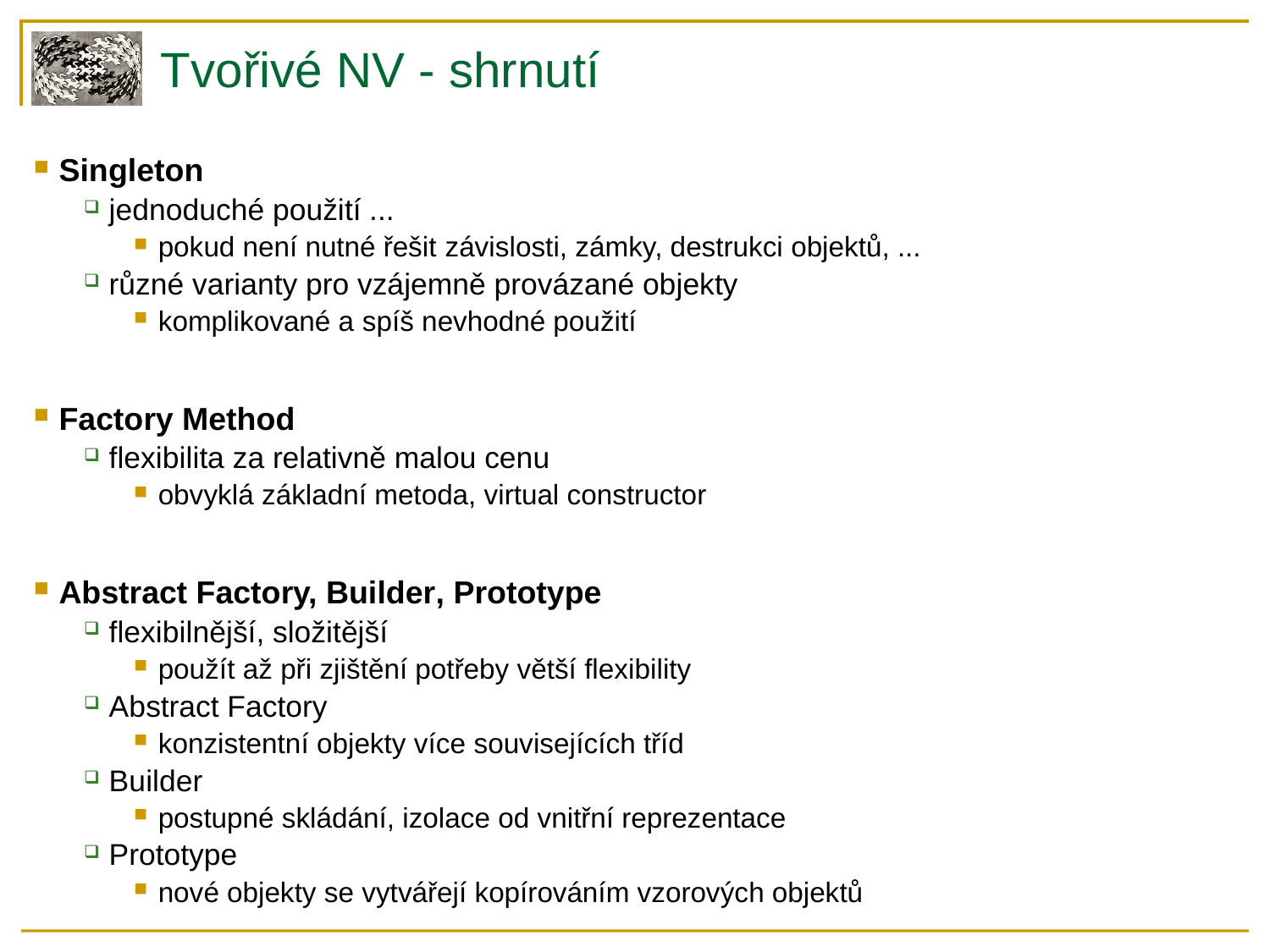

# Tvořivé NV - shrnutí
Singleton
jednoduché použití ...
pokud není nutné řešit závislosti, zámky, destrukci objektů, ...
různé varianty pro vzájemně provázané objekty
komplikované a spíš nevhodné použití

Factory Method
flexibilita za relativně malou cenu
obvyklá základní metoda, virtual constructor

Abstract Factory, Builder, Prototype
flexibilnější, složitější
použít až při zjištění potřeby větší flexibility
Abstract Factory
konzistentní objekty více souvisejících tříd
Builder
postupné skládání, izolace od vnitřní reprezentace
Prototype
nové objekty se vytvářejí kopírováním vzorových objektů